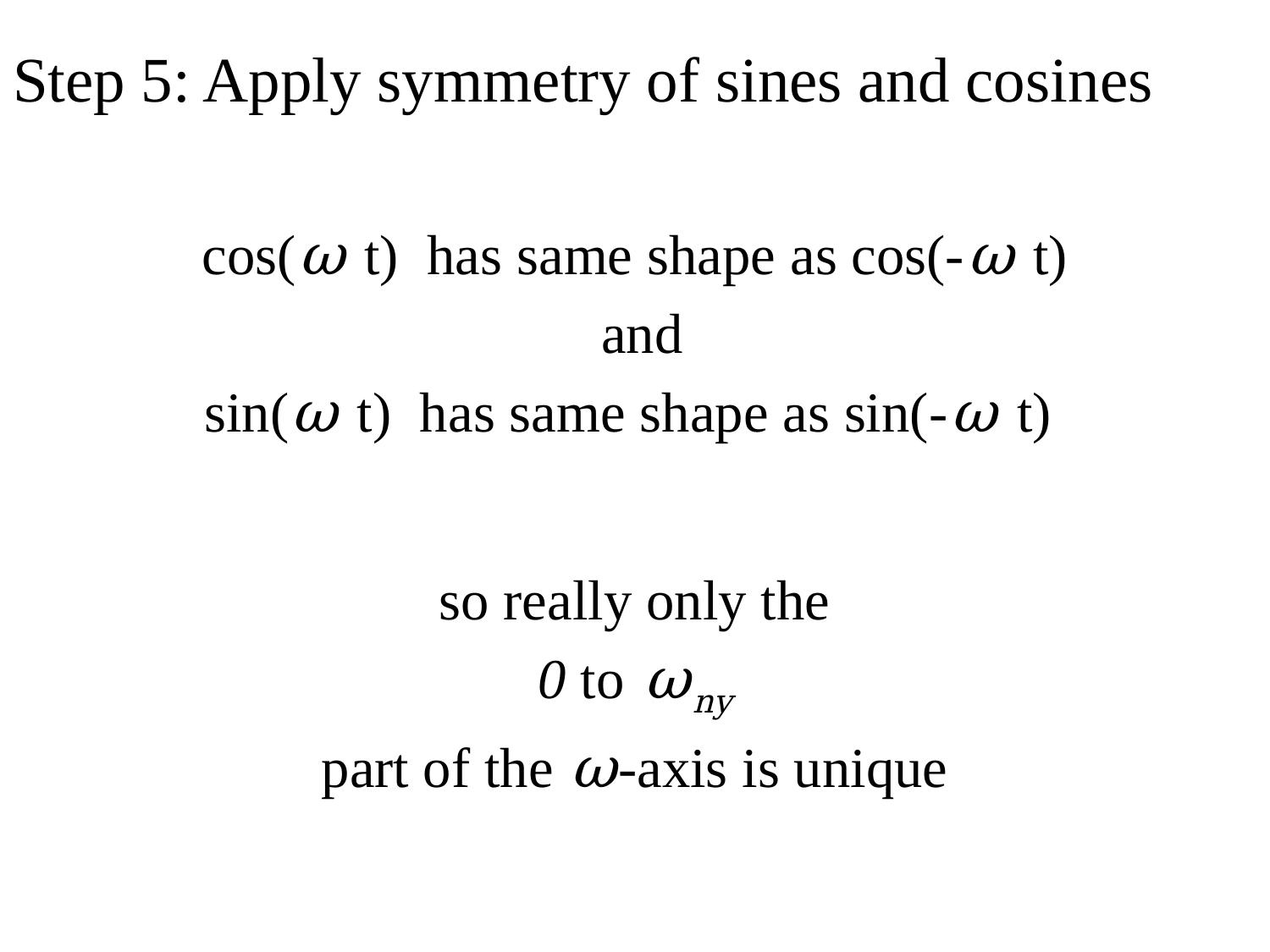

Step 5: Apply symmetry of sines and cosines

cos(ω t)  has same shape as cos(-ω t)
 and
sin(ω t)  has same shape as sin(-ω t)

so really only the
0 to ωny
part of the ω-axis is unique